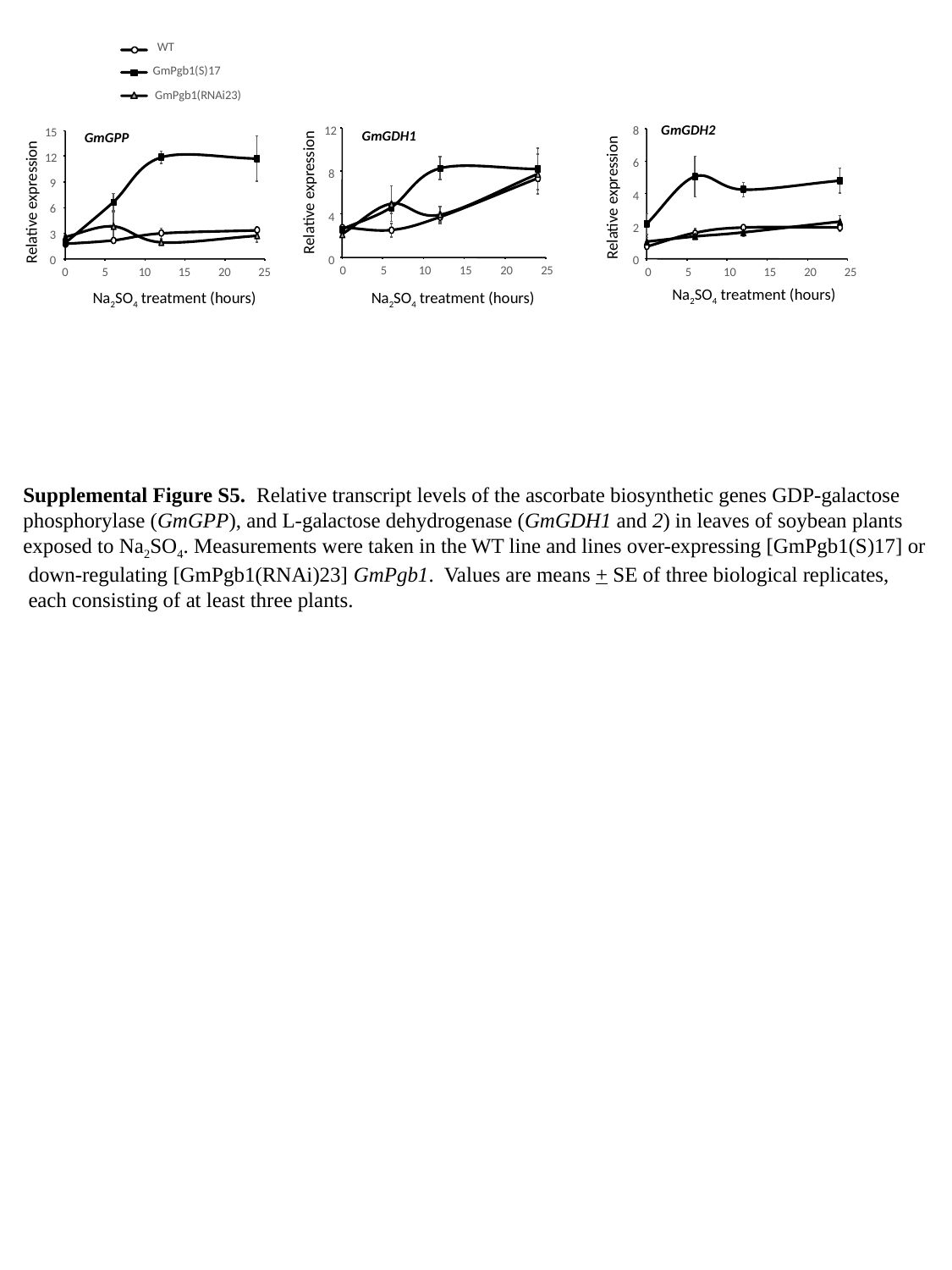

WT

GmPgb1(S)17

GmPgb1(RNAi23)

GmGDH2
Relative expression
GmGDH1
Relative expression
GmGPP
Relative expression
Na2SO4 treatment (hours)
8
6
4
2
0

5
10
15
20
25
0
12
8
4
0
15
12
9
6
3
0

0
10
15
20
25
5
0
5
10
15
20
25
Na2SO4 treatment (hours)
Na2SO4 treatment (hours)
Supplemental Figure S5.  Relative transcript levels of the ascorbate biosynthetic genes GDP-galactose
phosphorylase (GmGPP), and L-galactose dehydrogenase (GmGDH1 and 2) in leaves of soybean plants
exposed to Na2SO4. Measurements were taken in the WT line and lines over-expressing [GmPgb1(S)17] or
 down-regulating [GmPgb1(RNAi)23] GmPgb1.  Values are means + SE of three biological replicates,
 each consisting of at least three plants.